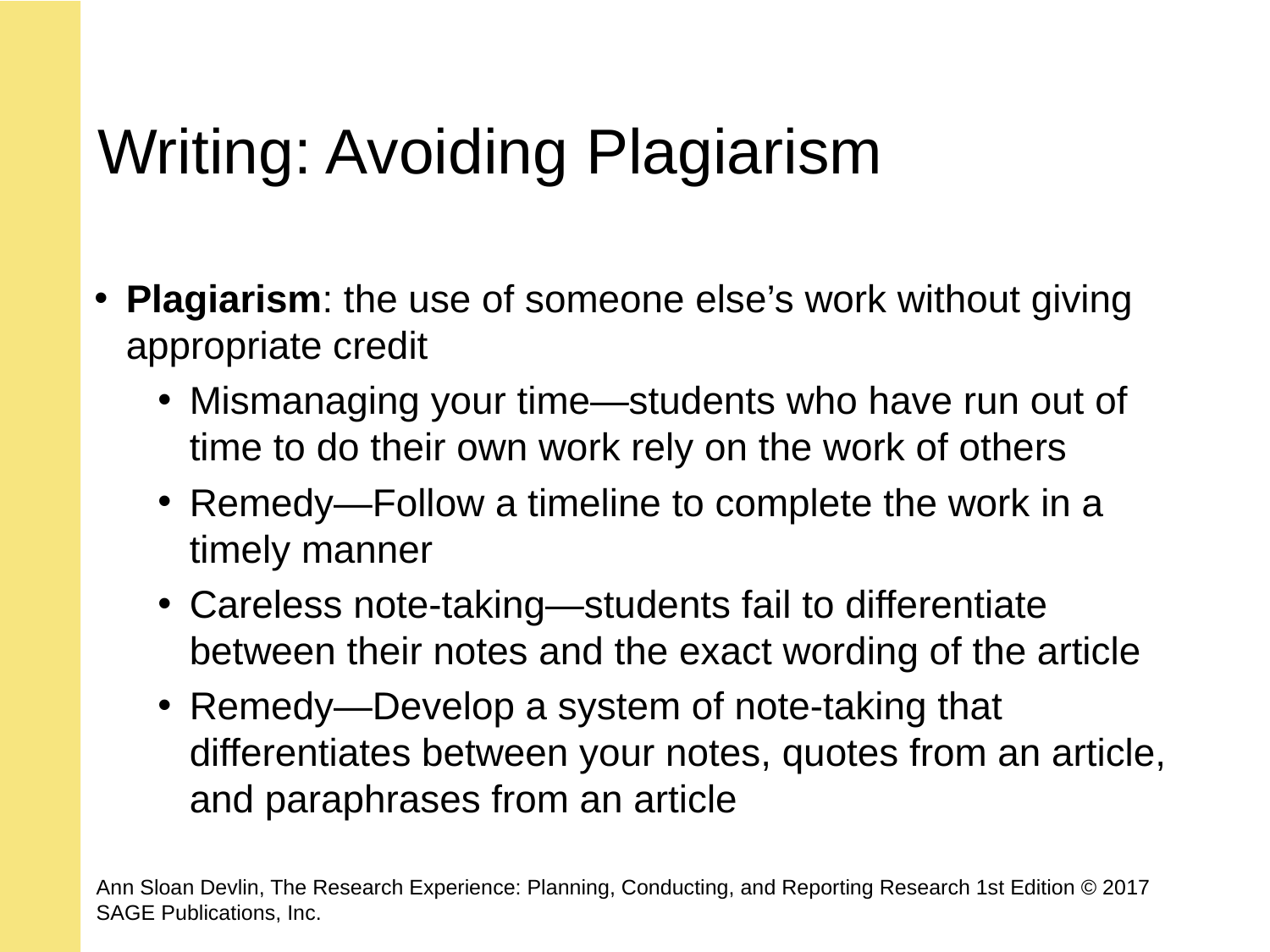

# Writing: Avoiding Plagiarism
Plagiarism: the use of someone else’s work without giving appropriate credit
Mismanaging your time—students who have run out of time to do their own work rely on the work of others
Remedy—Follow a timeline to complete the work in a timely manner
Careless note-taking—students fail to differentiate between their notes and the exact wording of the article
Remedy—Develop a system of note-taking that differentiates between your notes, quotes from an article, and paraphrases from an article